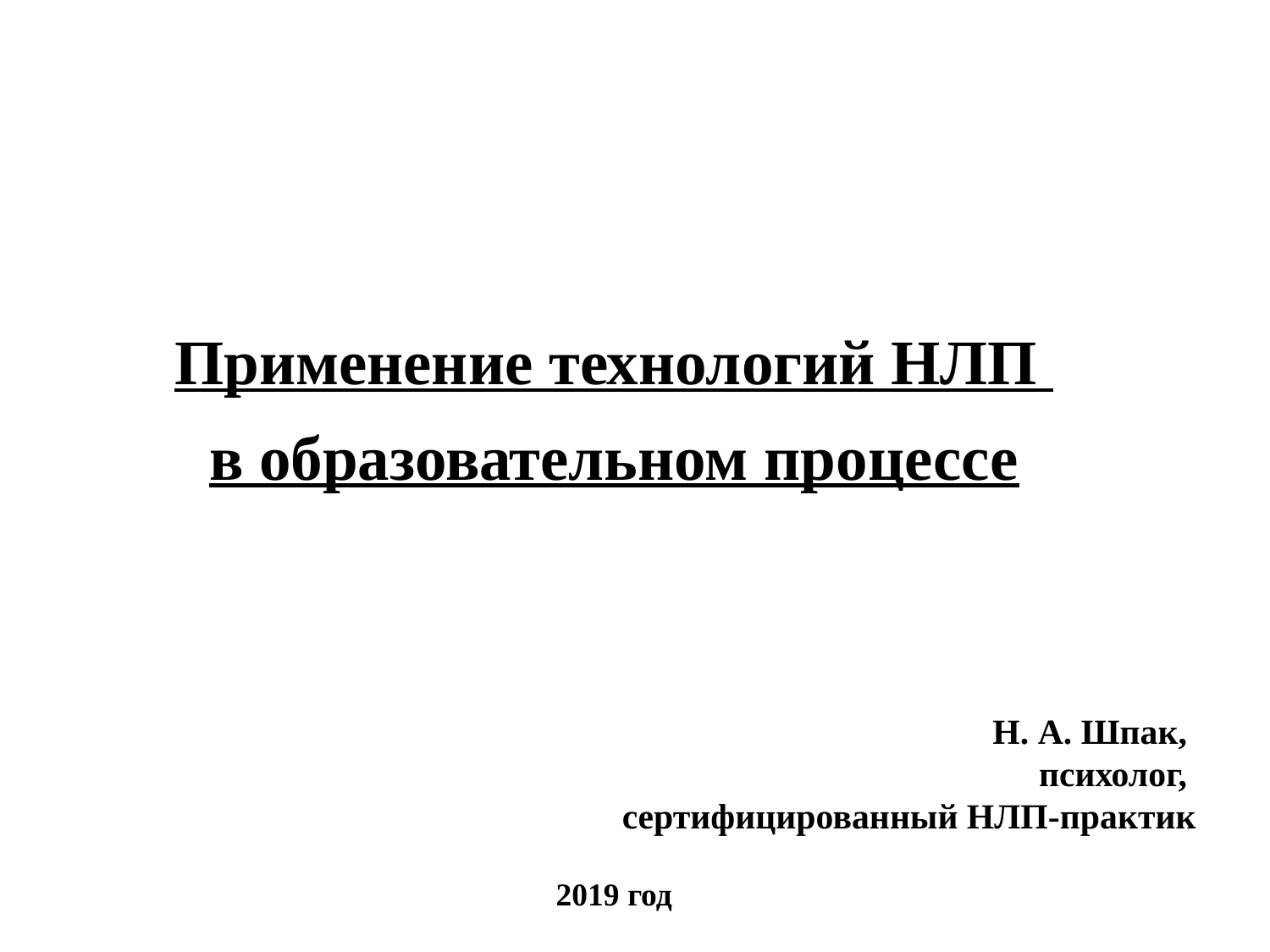

Применение технологий НЛП
в образовательном процессе

Н. А. Шпак,
 психолог,
сертифицированный НЛП-практик

2019 год